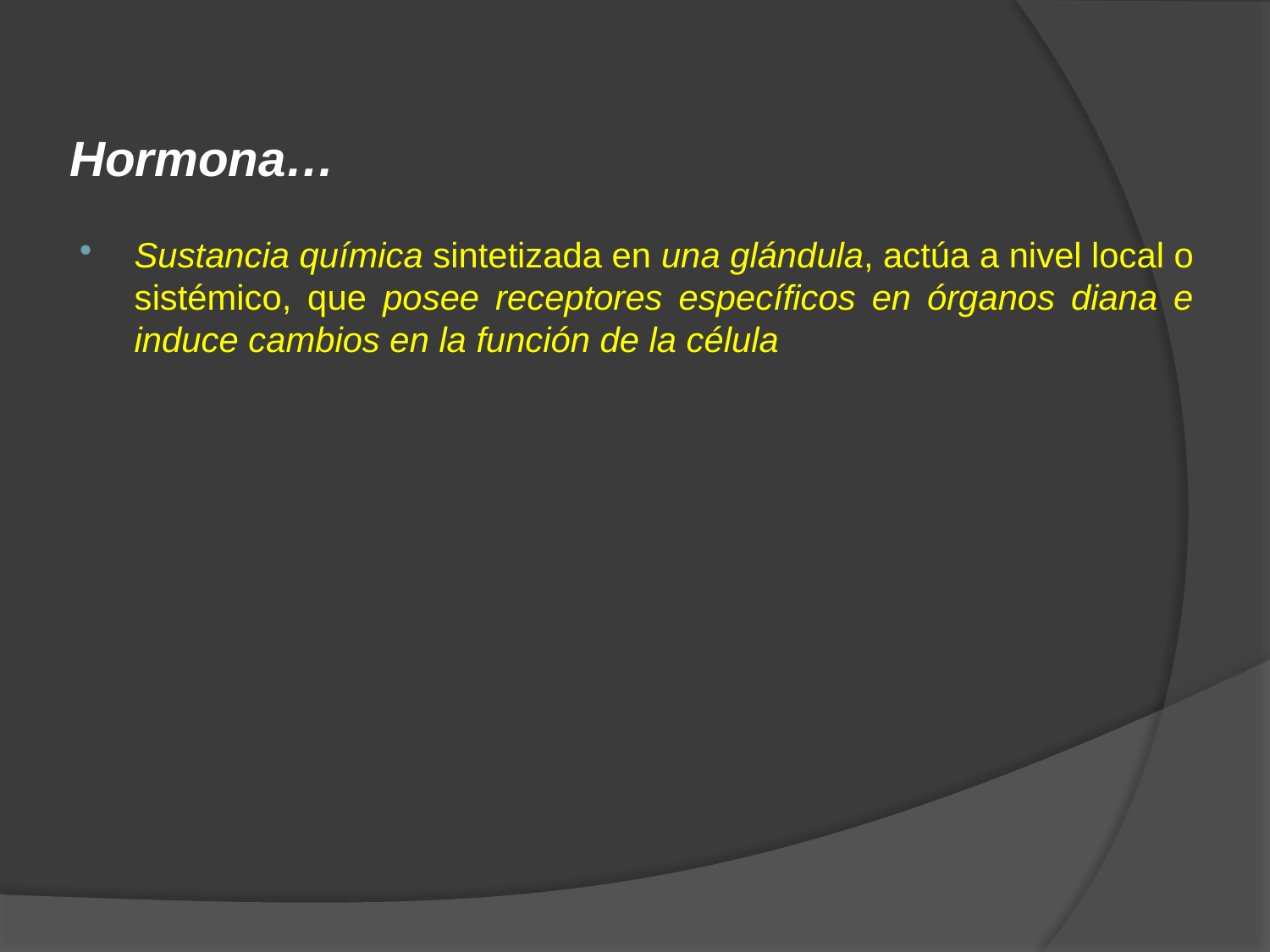

# Hormona…
Sustancia química sintetizada en una glándula, actúa a nivel local o sistémico, que posee receptores específicos en órganos diana e induce cambios en la función de la célula